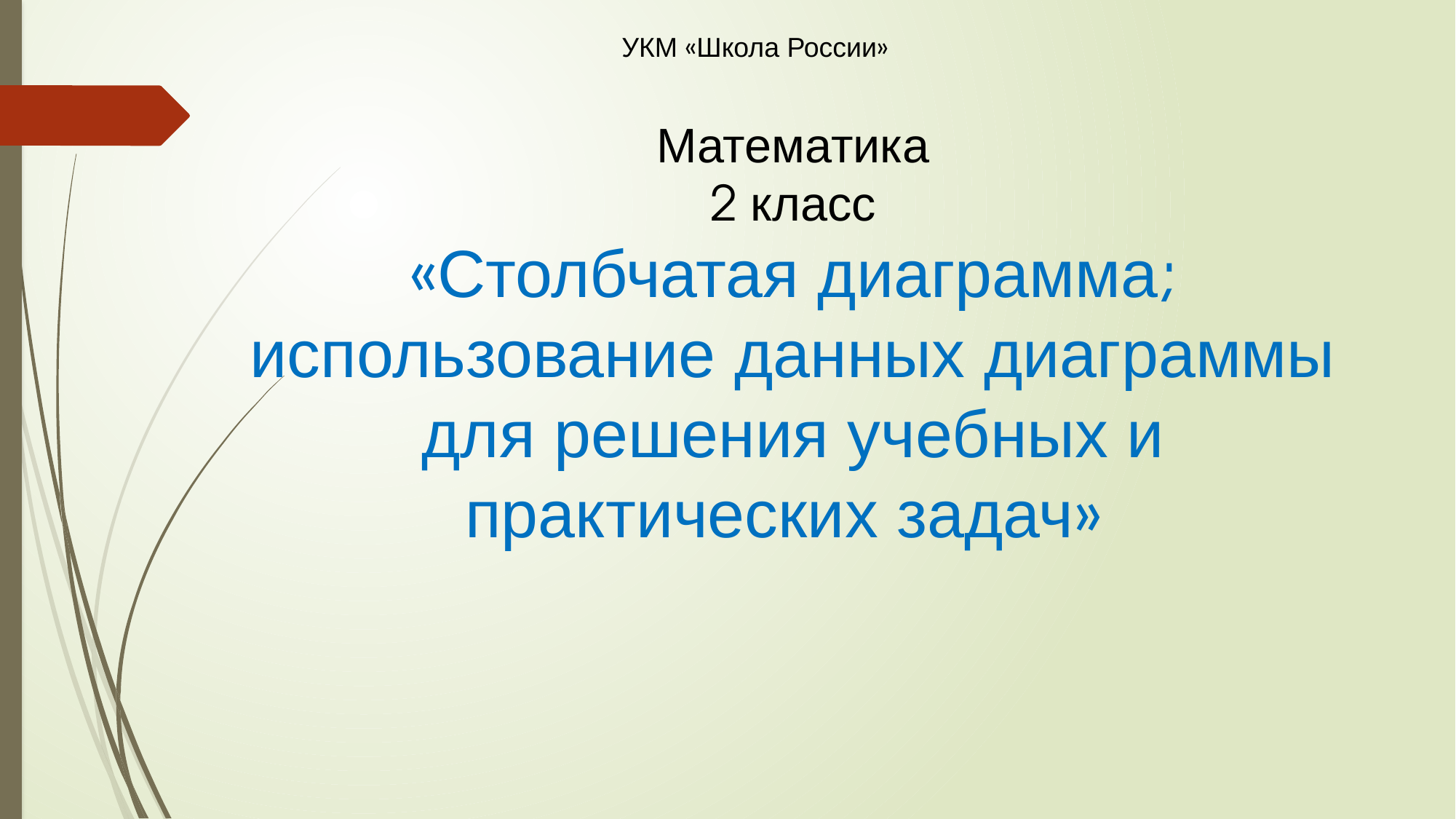

УКМ «Школа России»
Математика
2 класс
«Столбчатая диаграмма; использование данных диаграммы для решения учебных и практических задач»